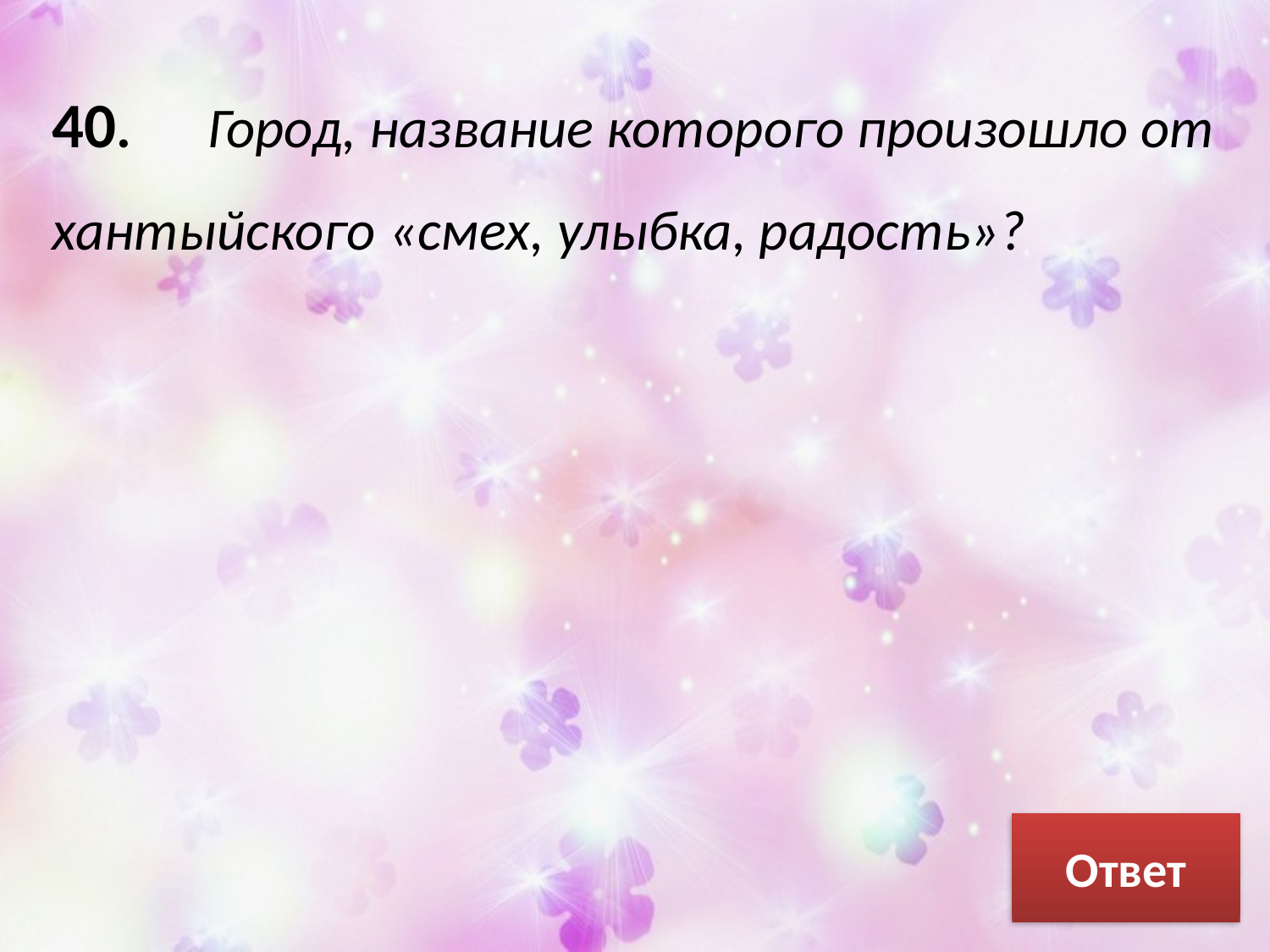

40.      Город, название которого произошло от хантыйского «смех, улыбка, радость»?
Ответ